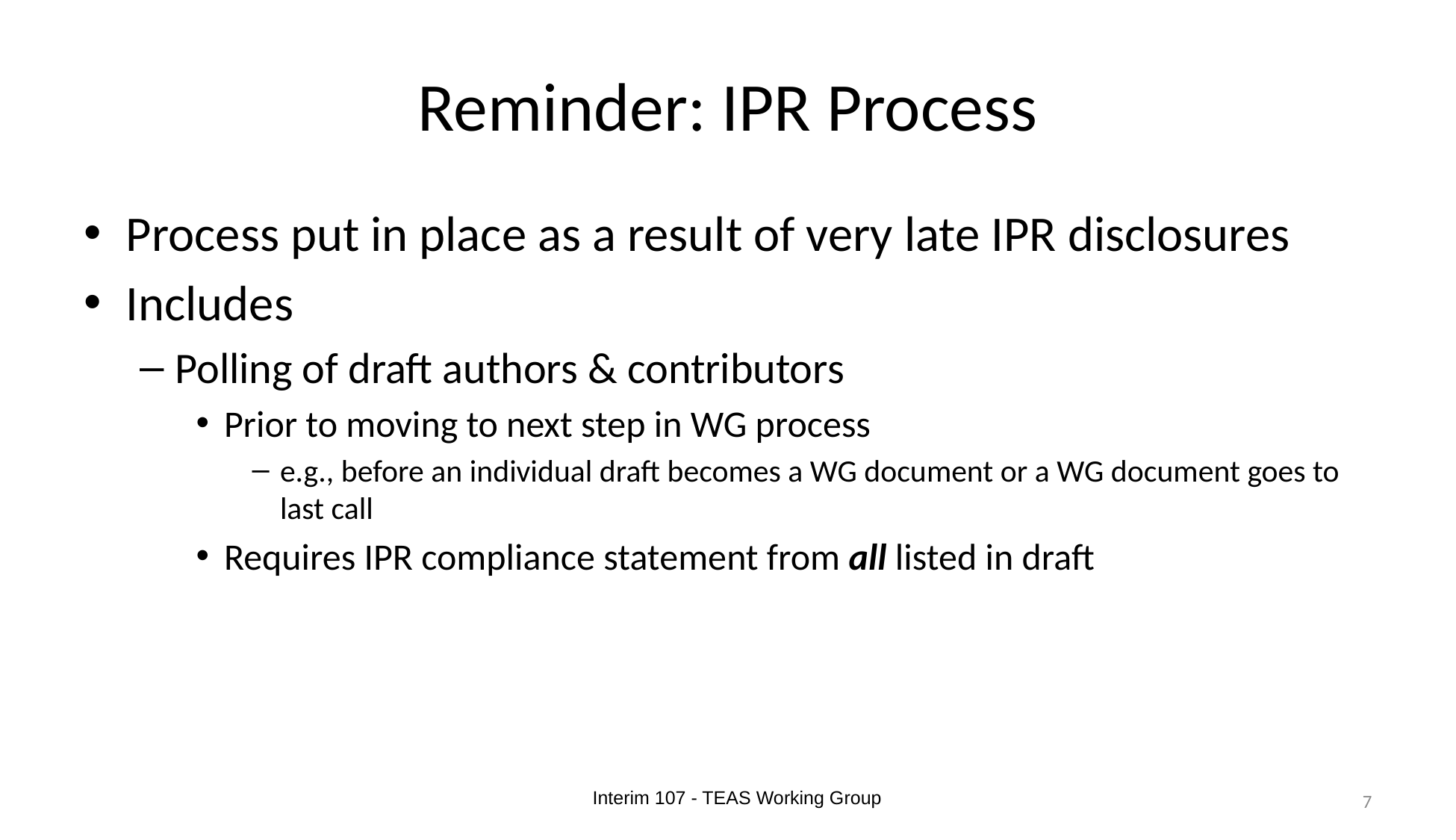

# Reminder: IPR Process
Process put in place as a result of very late IPR disclosures​
Includes​
Polling of draft authors & contributors ​
Prior to moving to next step in WG process​
e.g., before an individual draft becomes a WG document or a WG document goes to last call​
Requires IPR compliance statement from all listed in draft

Interim 107 - TEAS Working Group
7